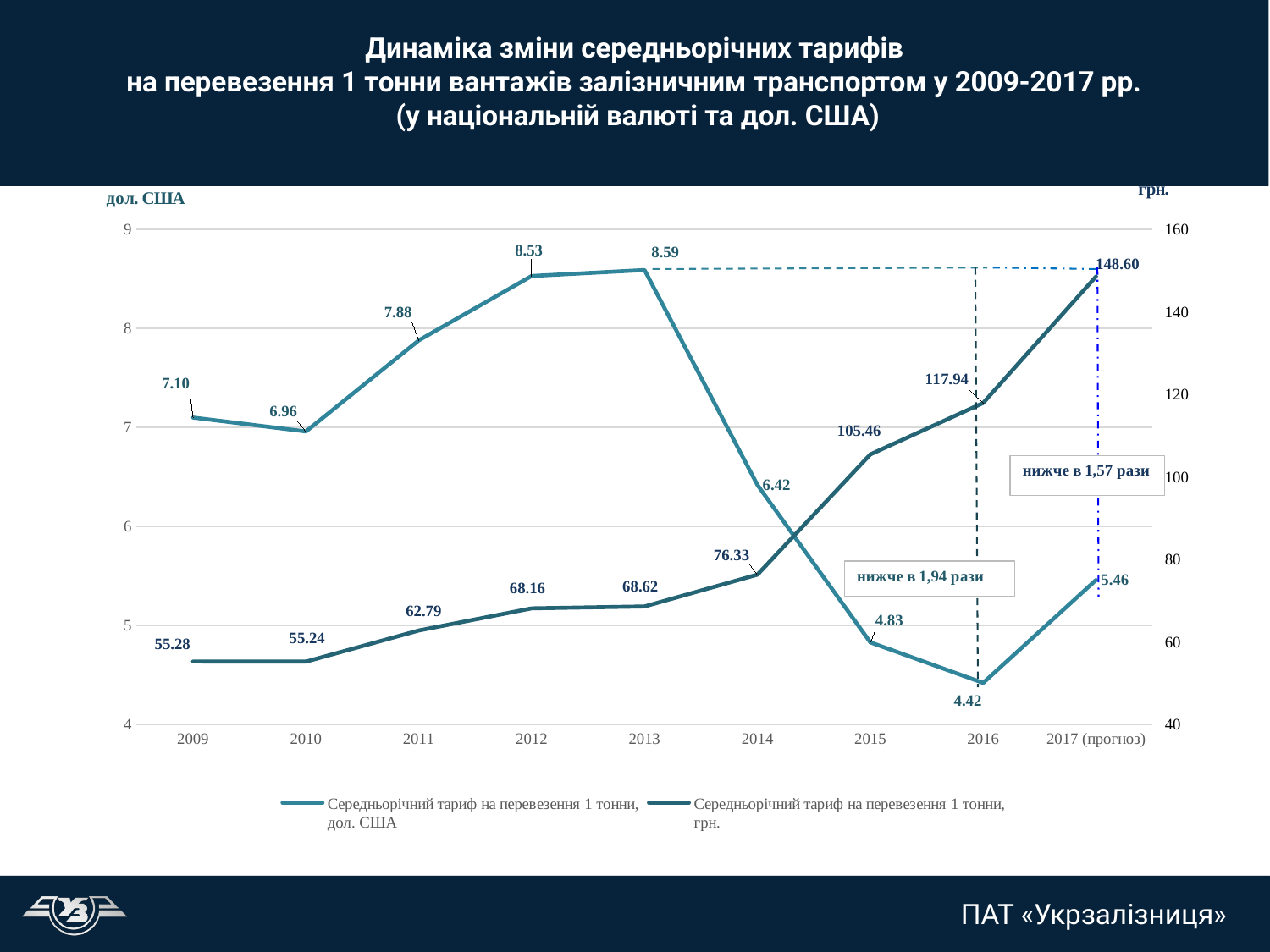

Динаміка зміни середньорічних тарифів
на перевезення 1 тонни вантажів залізничним транспортом у 2009-2017 рр.
(у національній валюті та дол. США)

### Chart

| Category | Середньорічний тариф на перевезення 1 тонни,
дол. США | Середньорічний тариф на перевезення 1 тонни,
грн. |
|---|---|---|
| 2009 | 7.1 | 55.28 |
| 2010 | 6.96 | 55.24 |
| 2011 | 7.88 | 62.79 |
| 2012 | 8.53 | 68.16 |
| 2013 | 8.59 | 68.62 |
| 2014 | 6.42 | 76.33 |
| 2015 | 4.83 | 105.46 |
| 2016 | 4.42 | 117.94 |
| 2017 (прогноз) | 5.46 | 148.6 |